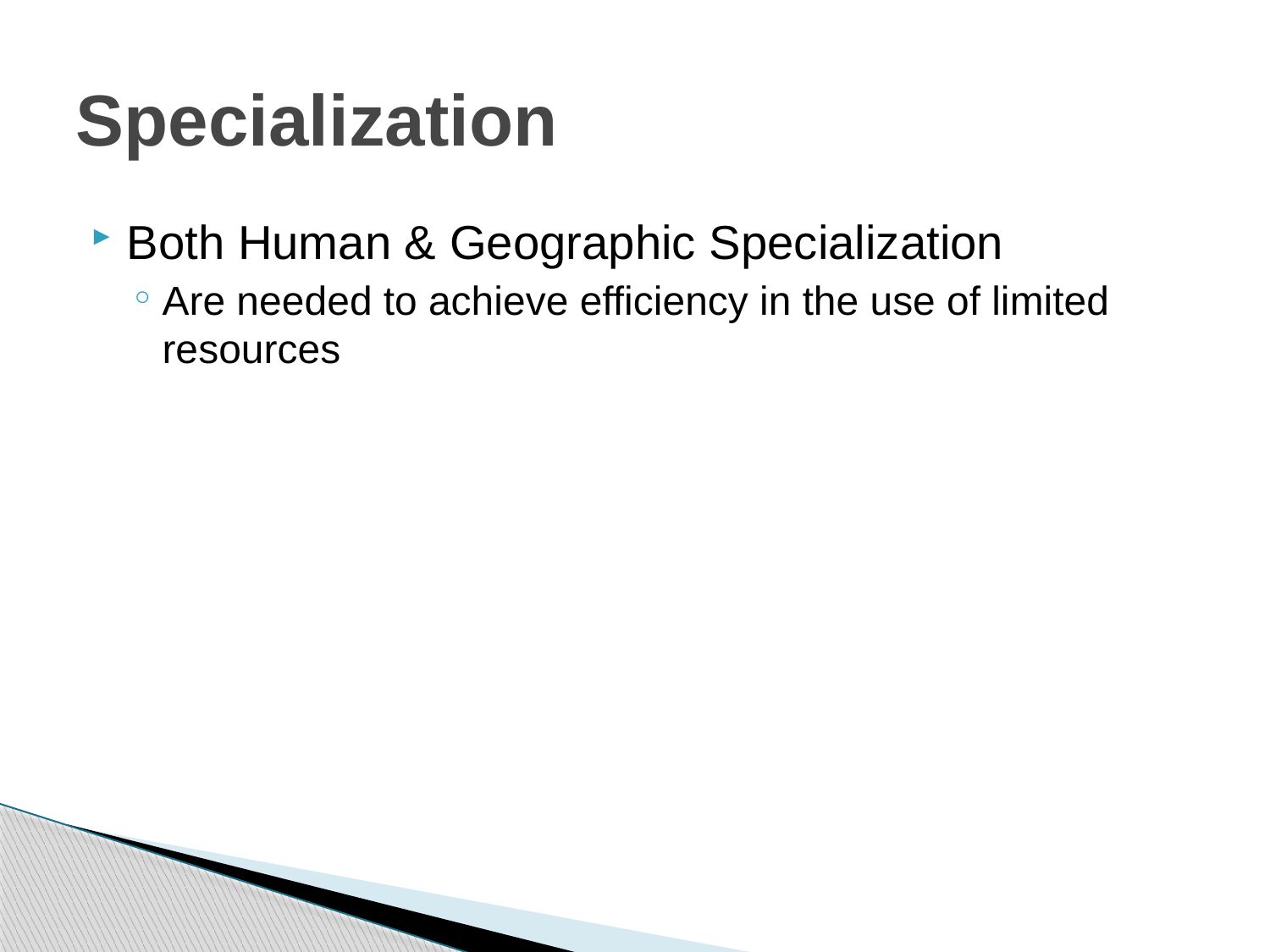

# Specialization
Both Human & Geographic Specialization
Are needed to achieve efficiency in the use of limited resources